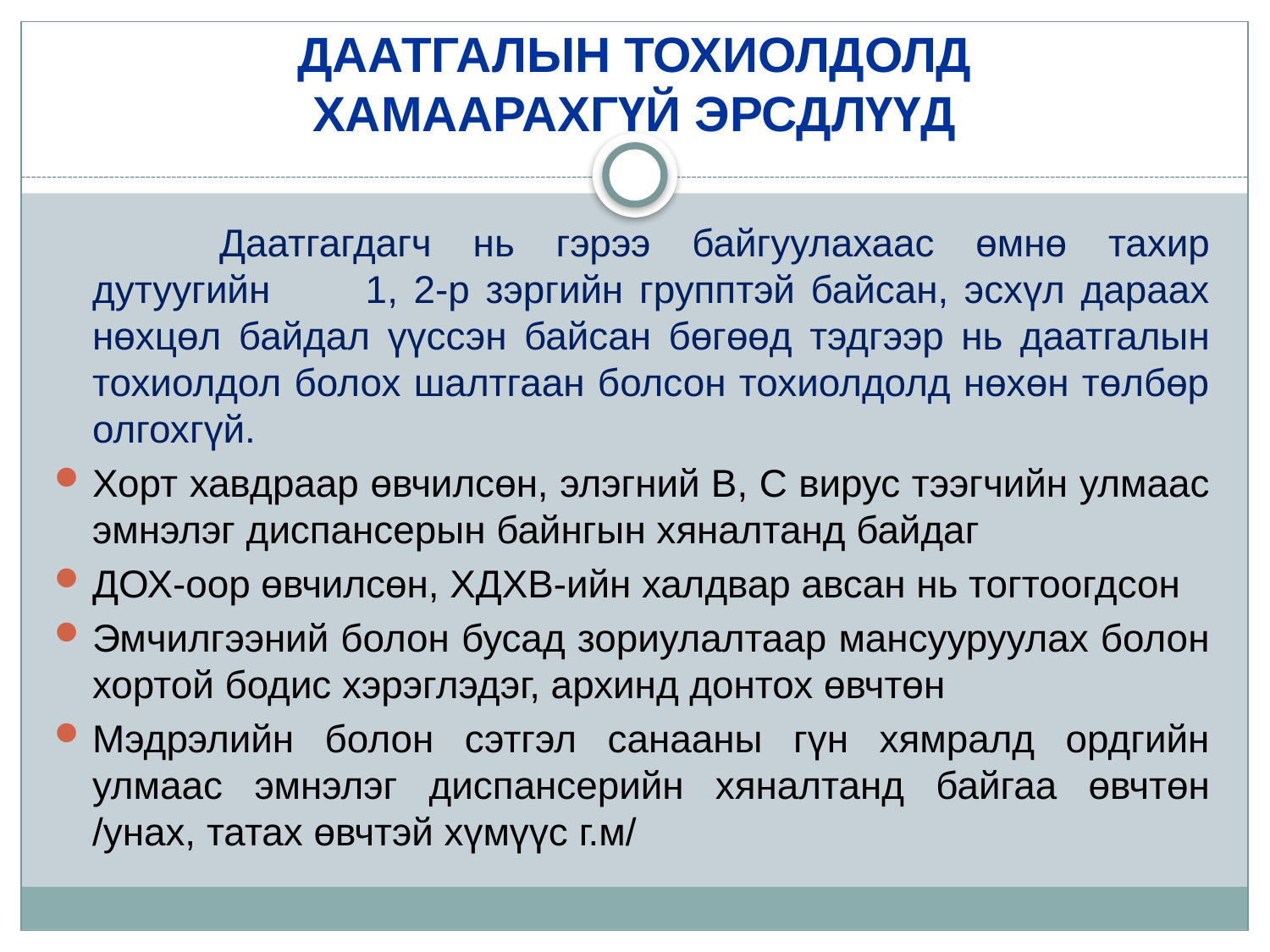

# ДААТГАЛЫН ТОХИОЛДОЛД ХАМААРАХГҮЙ ЭРСДЛҮҮД
		Даатгагдагч нь гэрээ байгуулахаас өмнө тахир дутуугийн      1, 2-р зэргийн групптэй байсан, эсхүл дараах нөхцөл байдал үүссэн байсан бөгөөд тэдгээр нь даатгалын тохиолдол болох шалтгаан болсон тохиолдолд нөхөн төлбөр олгохгүй.
Хорт хавдраар өвчилсөн, элэгний В, С вирус тээгчийн улмаас эмнэлэг диспансерын байнгын хяналтанд байдаг
ДОХ-оор өвчилсөн, ХДХВ-ийн халдвар авсан нь тогтоогдсон
Эмчилгээний болон бусад зориулалтаар мансууруулах болон хортой бодис хэрэглэдэг, архинд донтох өвчтөн
Мэдрэлийн болон сэтгэл санааны гүн хямралд ордгийн улмаас эмнэлэг диспансерийн хяналтанд байгаа өвчтөн /унах, татах өвчтэй хүмүүс г.м/